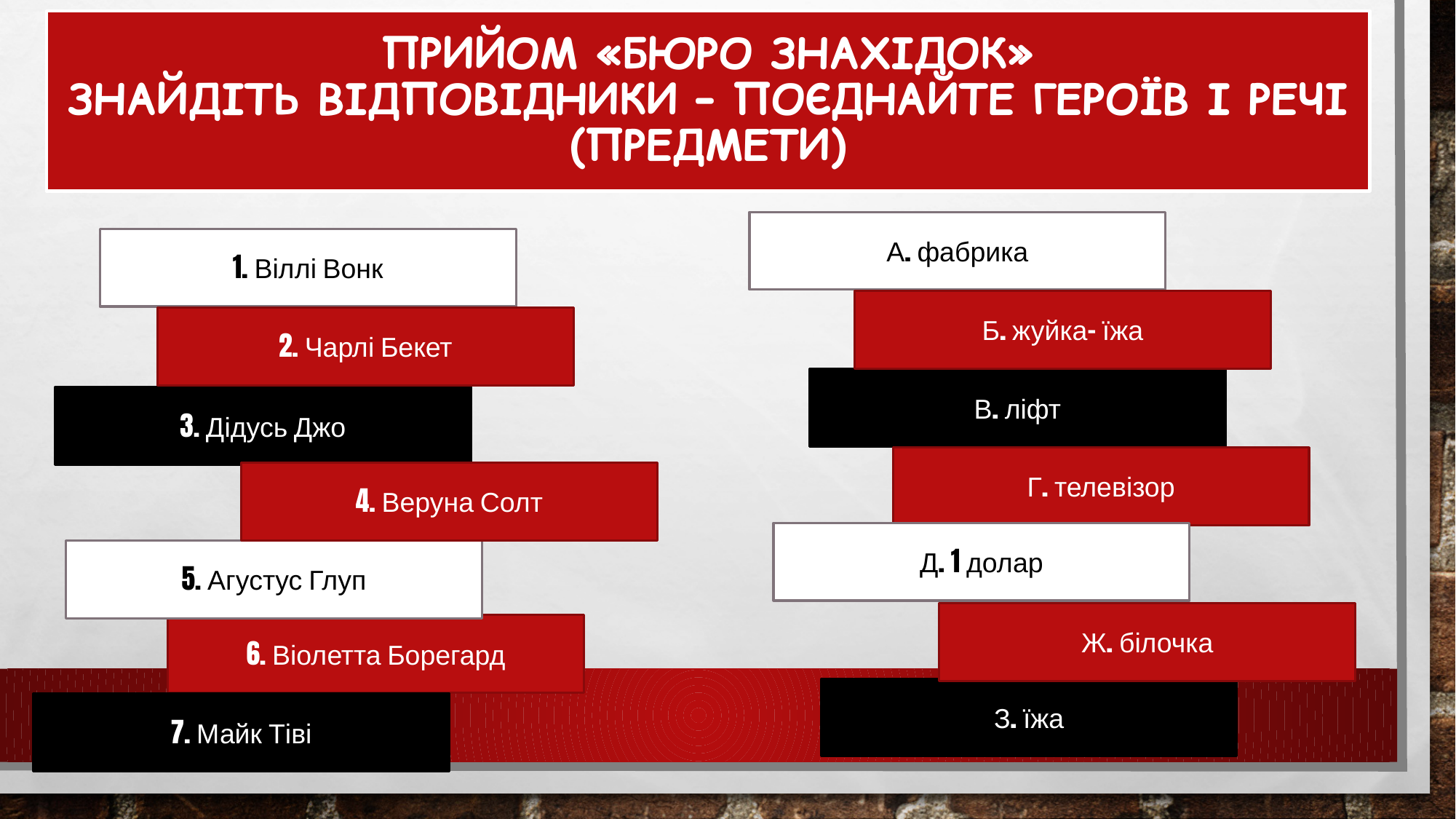

# Прийом «Бюро знахідок» Знайдіть відповідники – поєднайте героїв і речі (предмети)
А. фабрика
1. Віллі Вонк
Б. жуйка- їжа
2. Чарлі Бекет
В. ліфт
3. Дідусь Джо
Г. телевізор
4. Веруна Солт
Д. 1 долар
5. Агустус Глуп
Ж. білочка
6. Віолетта Борегард
З. їжа
7. Майк Тіві